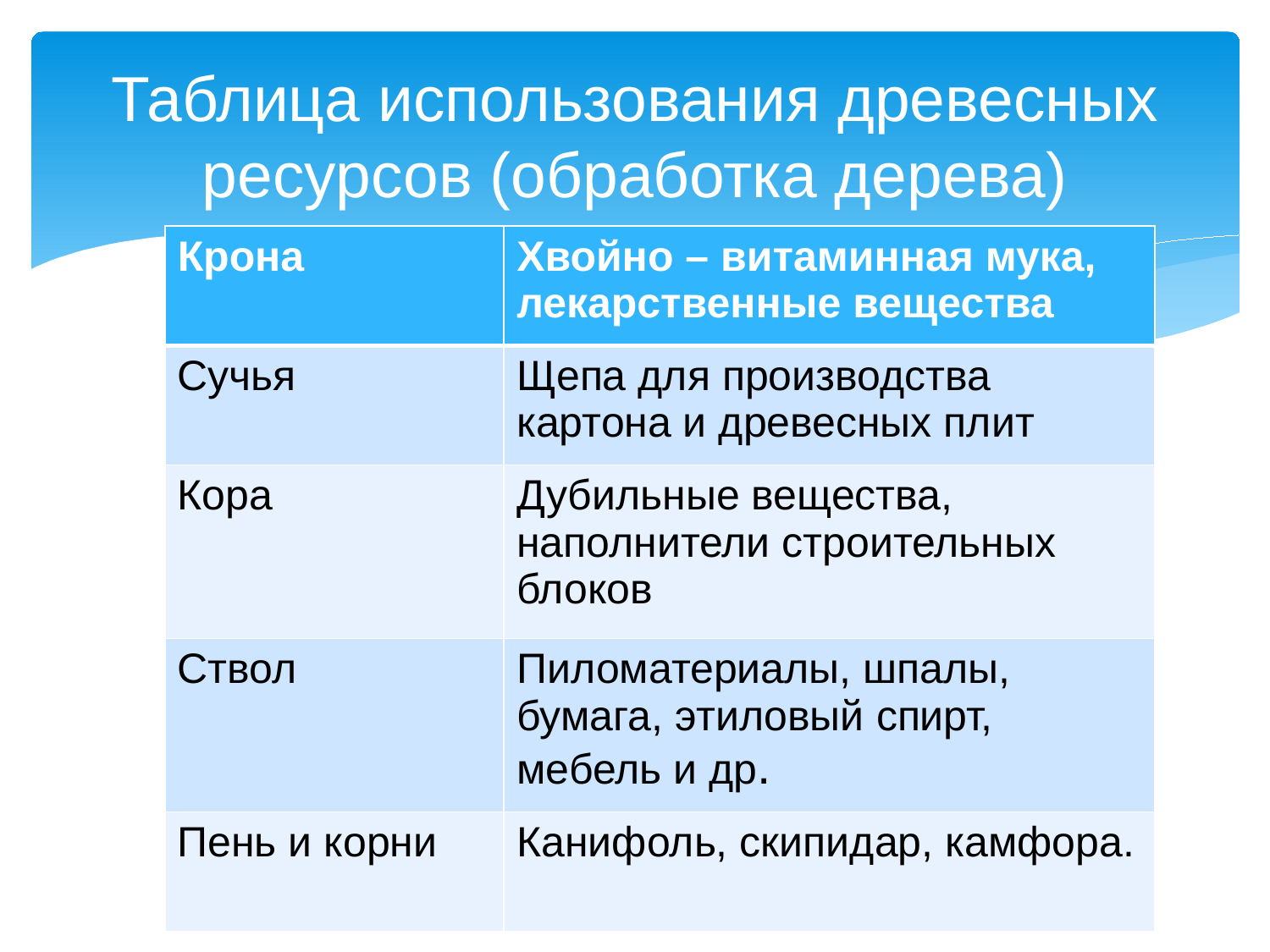

# Таблица использования древесных ресурсов (обработка дерева)
| Крона | Хвойно – витаминная мука, лекарственные вещества |
| --- | --- |
| Сучья | Щепа для производства картона и древесных плит |
| Кора | Дубильные вещества, наполнители строительных блоков |
| Ствол | Пиломатериалы, шпалы, бумага, этиловый спирт, мебель и др. |
| Пень и корни | Канифоль, скипидар, камфора. |